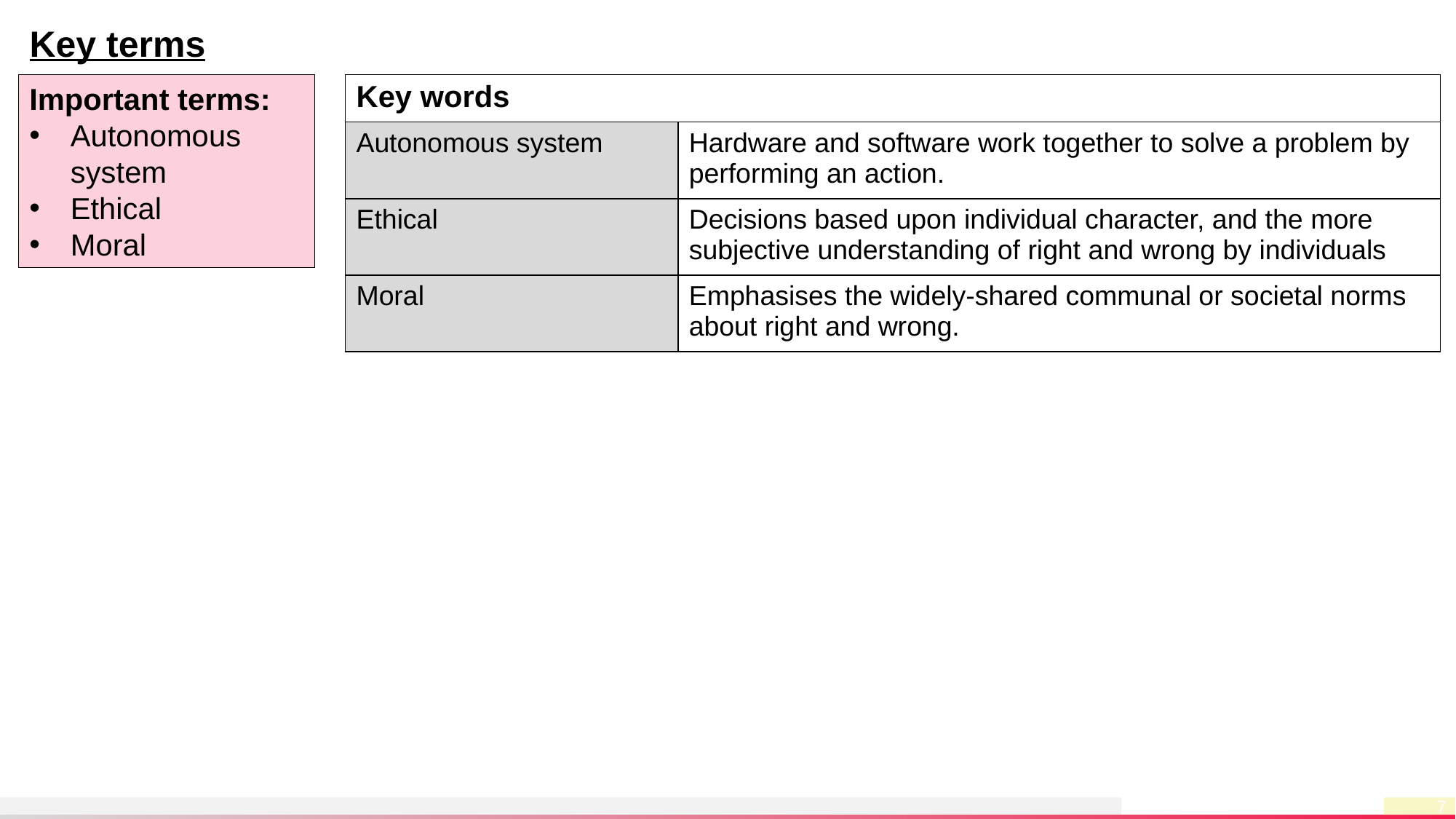

Key terms
Important terms:
Autonomous system
Ethical
Moral
| Key words |  |
| --- | --- |
| Autonomous system | Hardware and software work together to solve a problem by performing an action. |
| Ethical | Decisions based upon individual character, and the more subjective understanding of right and wrong by individuals |
| Moral | Emphasises the widely-shared communal or societal norms about right and wrong. |
7